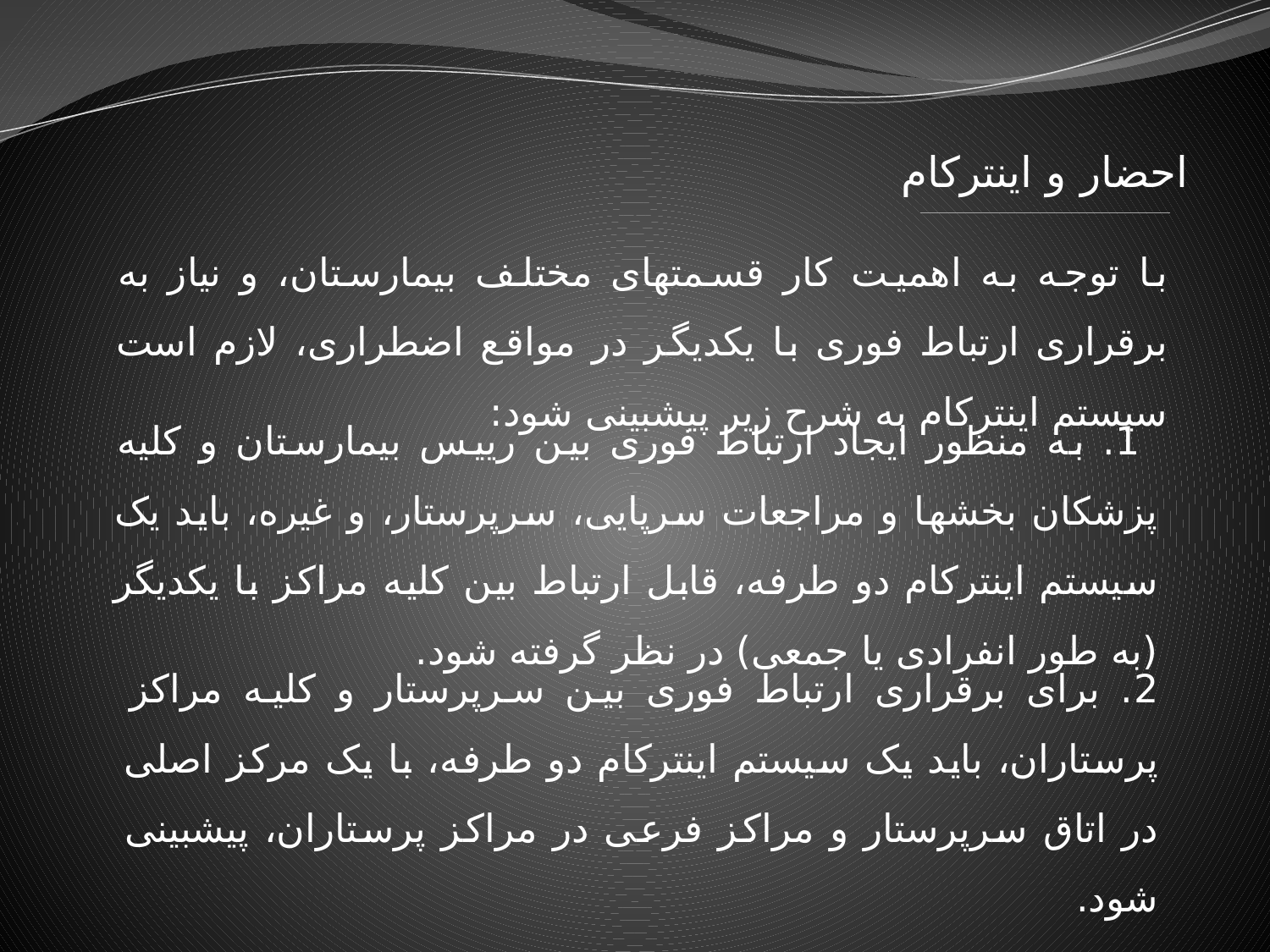

احضار و اينتركام
با توجه به اهمیت کار قسمتهای مختلف بیمارستان، و نیاز به برقراری ارتباط فوری با یکدیگر در مواقع اضطراری، لازم است سیستم اینترکام به شرح زیر پیش‏بینی شود:
 1. به منظور ایجاد ارتباط فوری بین رییس بیمارستان و کلیه پزشکان بخشها و مراجعات سرپایی، سرپرستار، و غیره، باید یک سیستم اینترکام دو طرفه، قابل ارتباط بین کلیه مراکز با یکدیگر (به طور انفرادی یا جمعی) در نظر گرفته شود.
2. برای برقراری ارتباط فوری بین سرپرستار و کلیه مراکز پرستاران، باید یک سیستم اینترکام دو طرفه، با یک مرکز اصلی در اتاق سرپرستار و مراکز فرعی در مراکز پرستاران، پیش‏بینی شود.